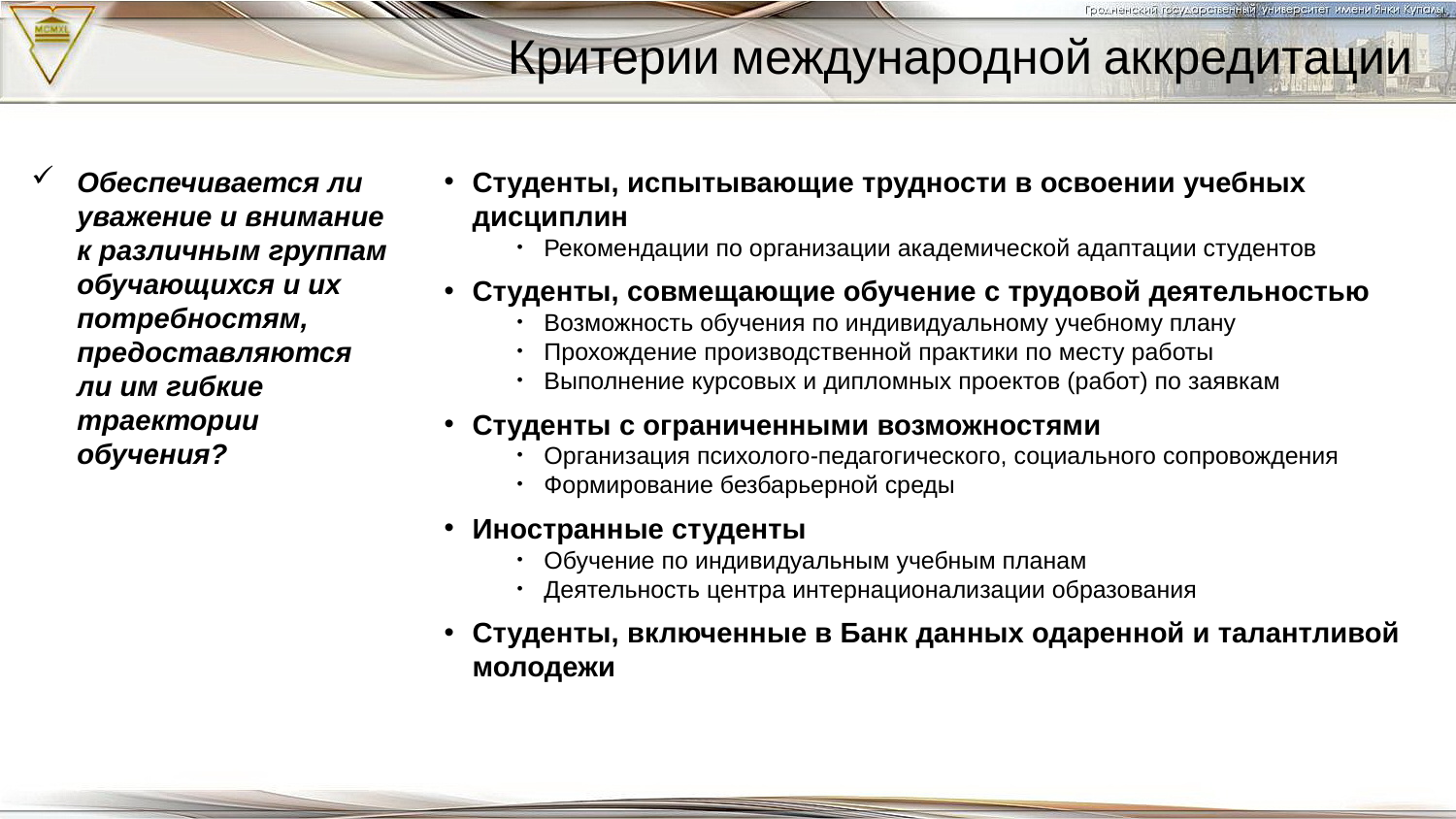

Критерии международной аккредитации
Обеспечивается ли уважение и внимание к различным группам обучающихся и их потребностям, предоставляются ли им гибкие траектории обучения?
Студенты, испытывающие трудности в освоении учебных дисциплин
Рекомендации по организации академической адаптации студентов
Студенты, совмещающие обучение с трудовой деятельностью
Возможность обучения по индивидуальному учебному плану
Прохождение производственной практики по месту работы
Выполнение курсовых и дипломных проектов (работ) по заявкам
Студенты с ограниченными возможностями
Организация психолого-педагогического, социального сопровождения
Формирование безбарьерной среды
Иностранные студенты
Обучение по индивидуальным учебным планам
Деятельность центра интернационализации образования
Студенты, включенные в Банк данных одаренной и талантливой молодежи